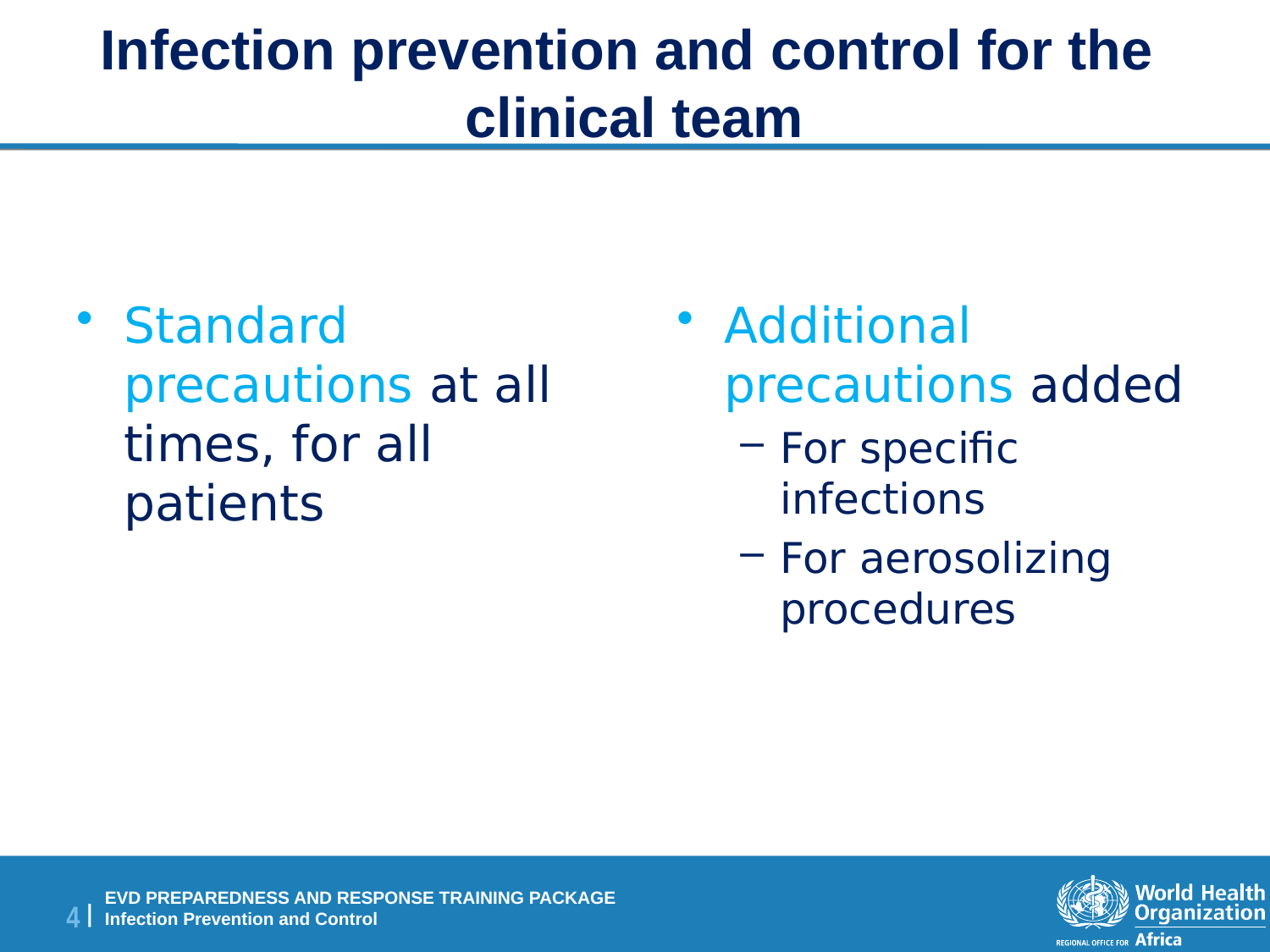

# Infection prevention and control for the clinical team
Additional precautions added
For specific infections
For aerosolizing procedures

Standard precautions at all times, for all patients